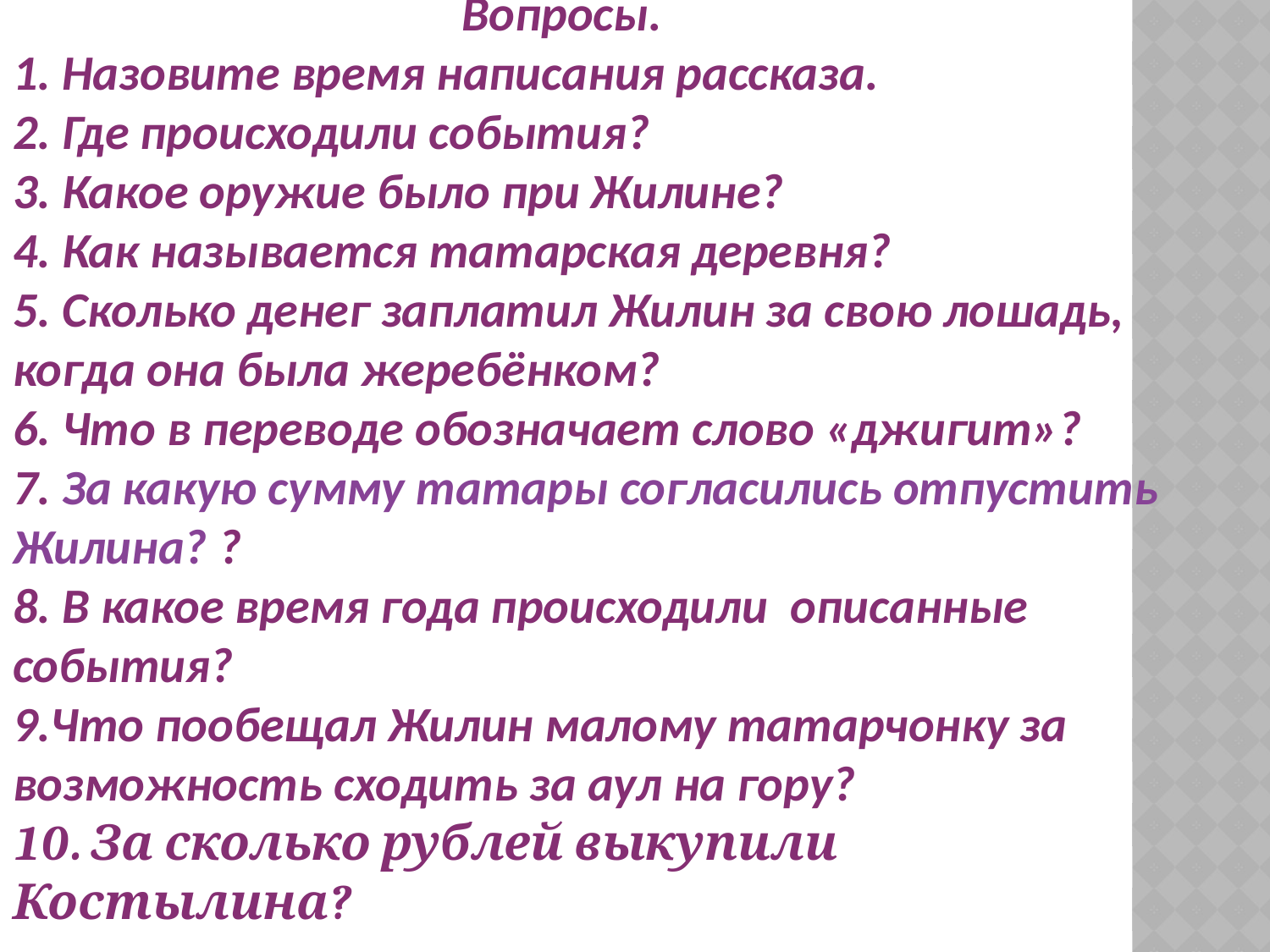

Вопросы.
1. Назовите время написания рассказа.
2. Где происходили события?
3. Какое оружие было при Жилине?
4. Как называется татарская деревня?
5. Сколько денег заплатил Жилин за свою лошадь, когда она была жеребёнком?
6. Что в переводе обозначает слово «джигит»?
7. За какую сумму татары согласились отпустить  Жилина? ?
8. В какое время года происходили  описанные события?
9.Что пообещал Жилин малому татарчонку за возможность сходить за аул на гору?
10. За сколько рублей выкупили  Костылина?